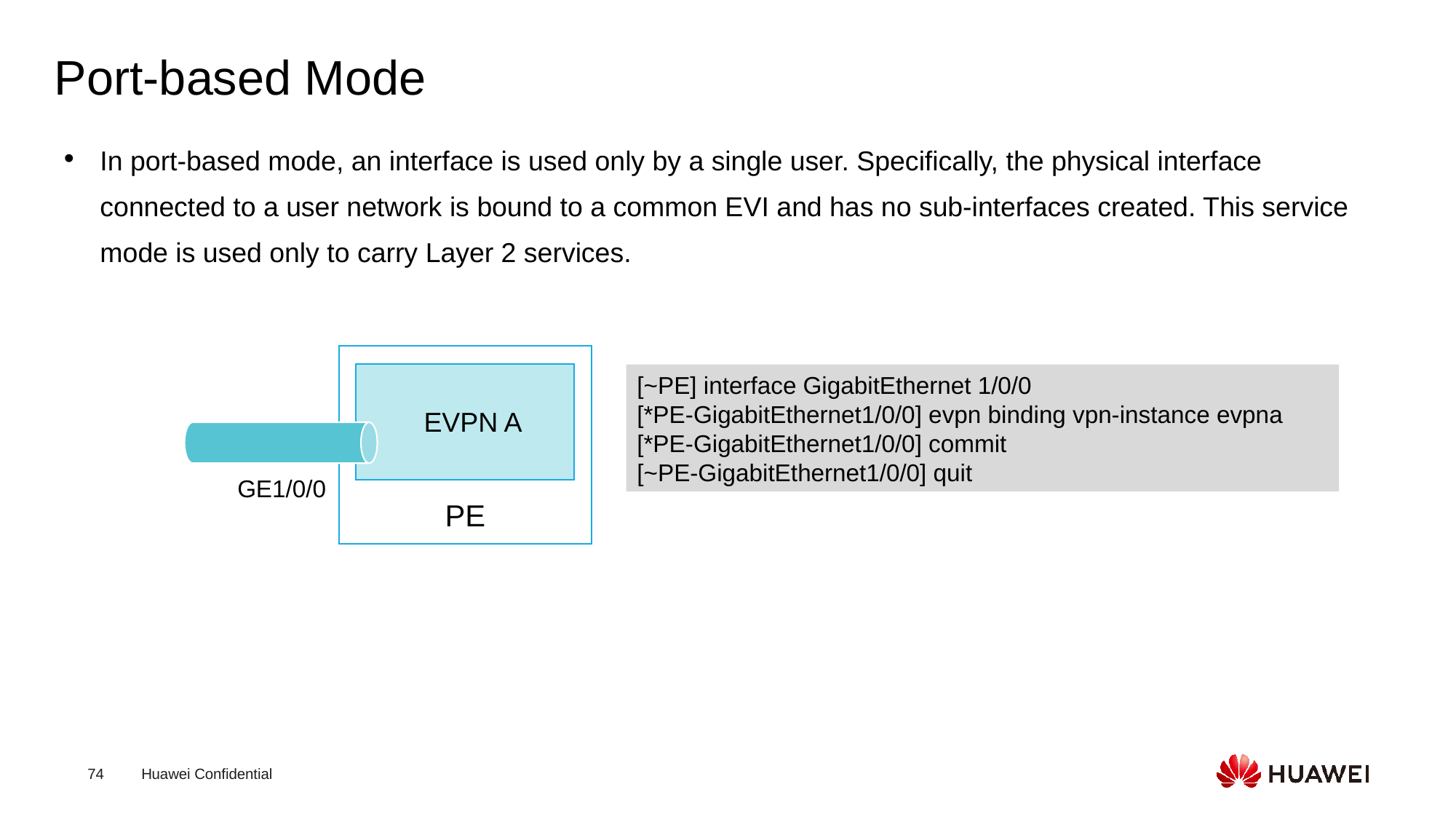

# Port-based Mode
In port-based mode, an interface is used only by a single user. Specifically, the physical interface connected to a user network is bound to a common EVI and has no sub-interfaces created. This service mode is used only to carry Layer 2 services.

[~PE] interface GigabitEthernet 1/0/0
[*PE-GigabitEthernet1/0/0] evpn binding vpn-instance evpna
[*PE-GigabitEthernet1/0/0] commit
[~PE-GigabitEthernet1/0/0] quit
EVPN A
GE1/0/0
PE